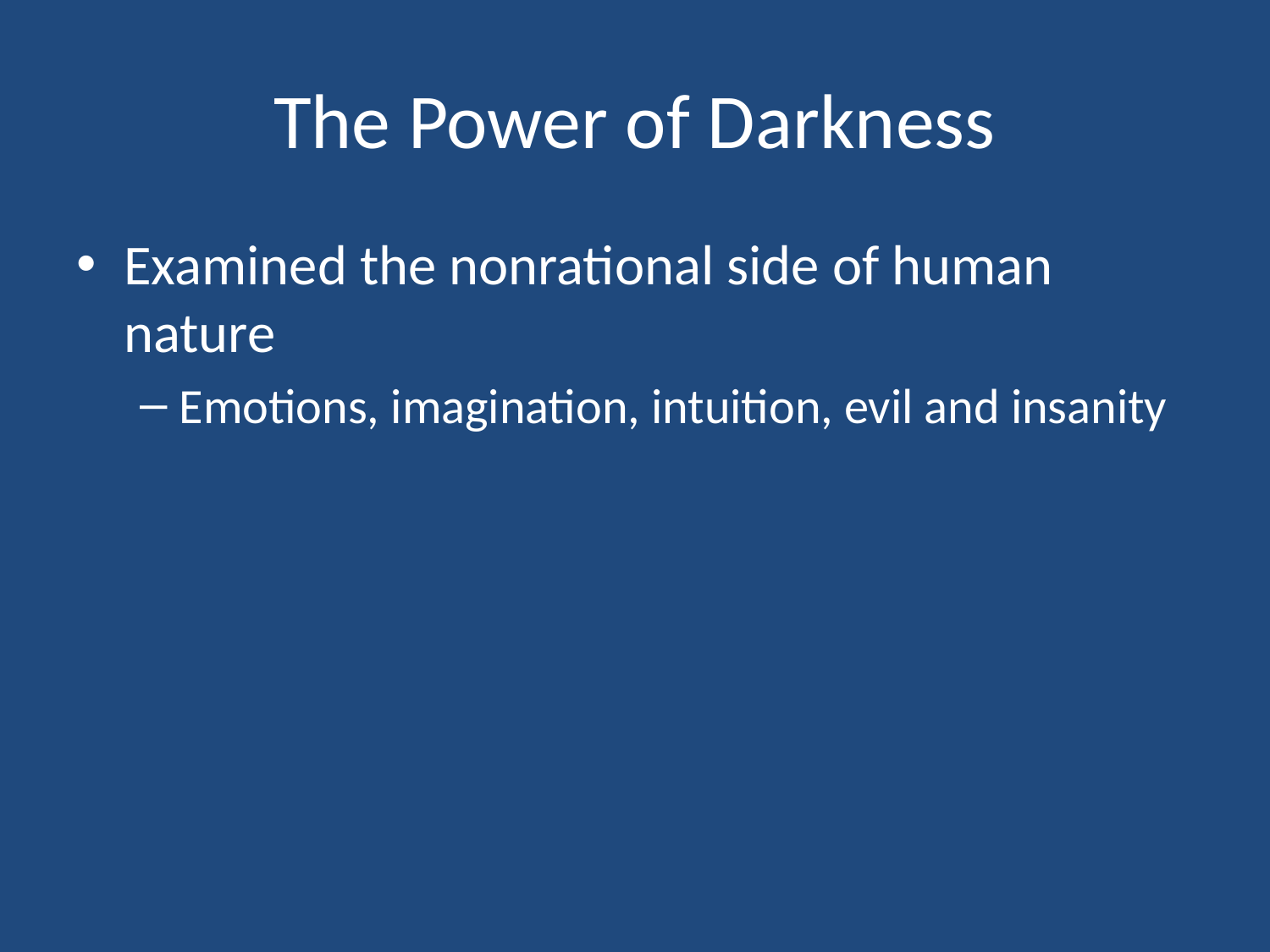

# The Power of Darkness
Examined the nonrational side of human nature
Emotions, imagination, intuition, evil and insanity